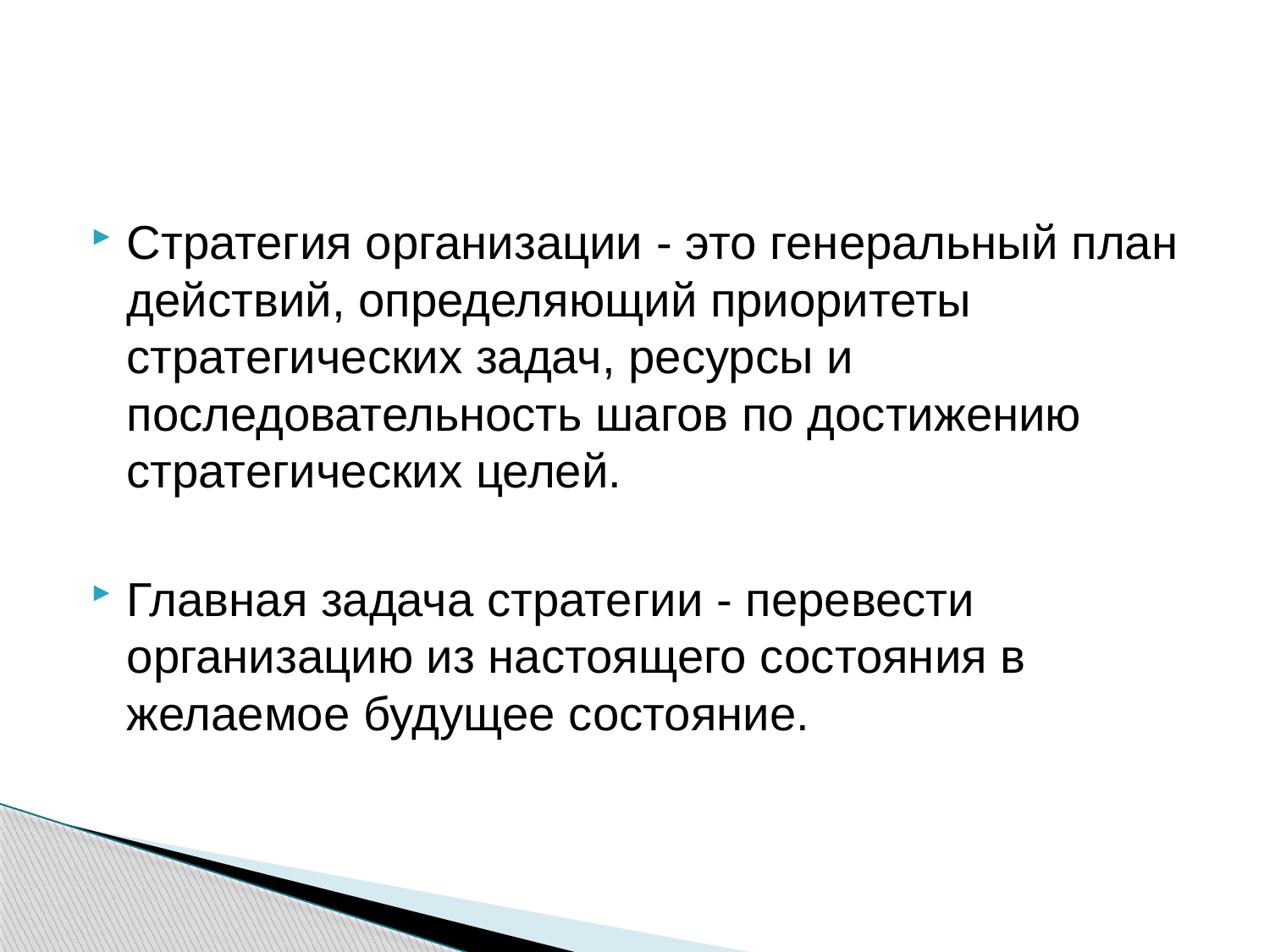

#
Стратегия организации - это генеральный план действий, определяющий приоритеты стратегических задач, ресурсы и последовательность шагов по достижению стратегических целей.

Главная задача стратегии - перевести организацию из настоящего состояния в желаемое будущее состояние.